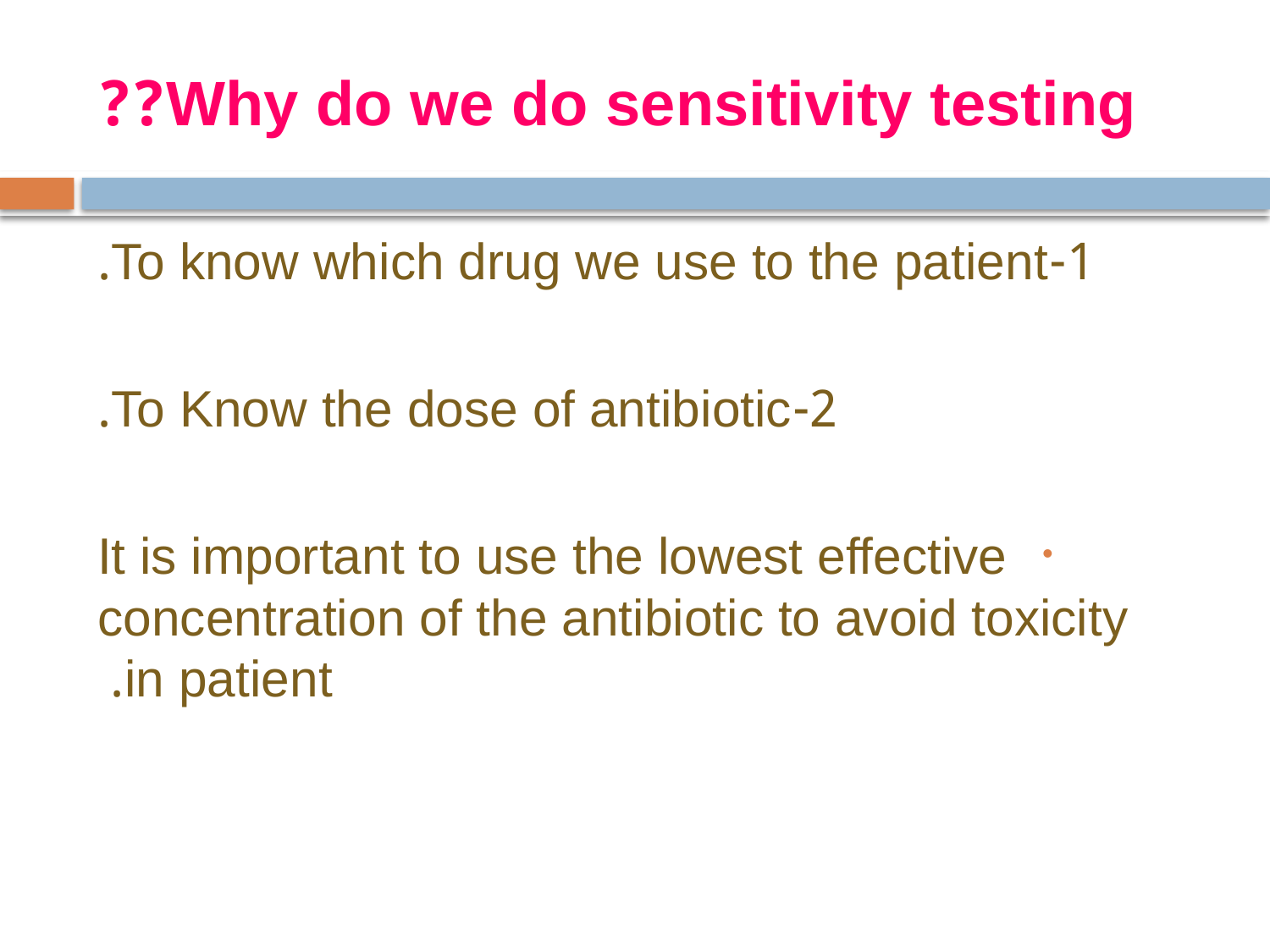

# Why do we do sensitivity testing??
1-To know which drug we use to the patient.

2-To Know the dose of antibiotic.

It is important to use the lowest effective concentration of the antibiotic to avoid toxicity in patient.